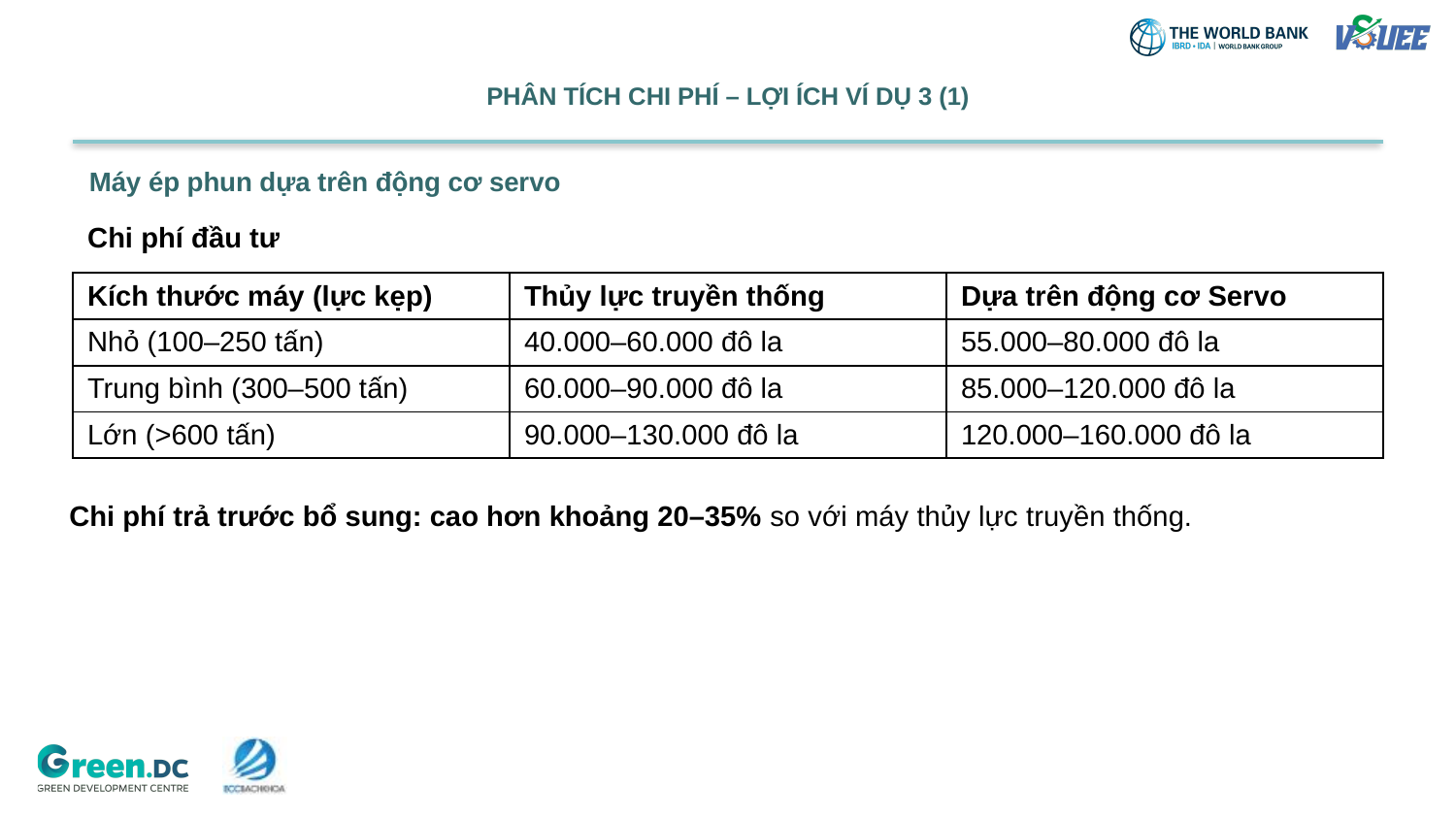

# PHÂN TÍCH CHI PHÍ – LỢI ÍCH VÍ DỤ 3 (1)
Máy ép phun dựa trên động cơ servo
Chi phí đầu tư
| Kích thước máy (lực kẹp) | Thủy lực truyền thống | Dựa trên động cơ Servo |
| --- | --- | --- |
| Nhỏ (100–250 tấn) | 40.000–60.000 đô la | 55.000–80.000 đô la |
| Trung bình (300–500 tấn) | 60.000–90.000 đô la | 85.000–120.000 đô la |
| Lớn (>600 tấn) | 90.000–130.000 đô la | 120.000–160.000 đô la |
Chi phí trả trước bổ sung: cao hơn khoảng 20–35% so với máy thủy lực truyền thống.